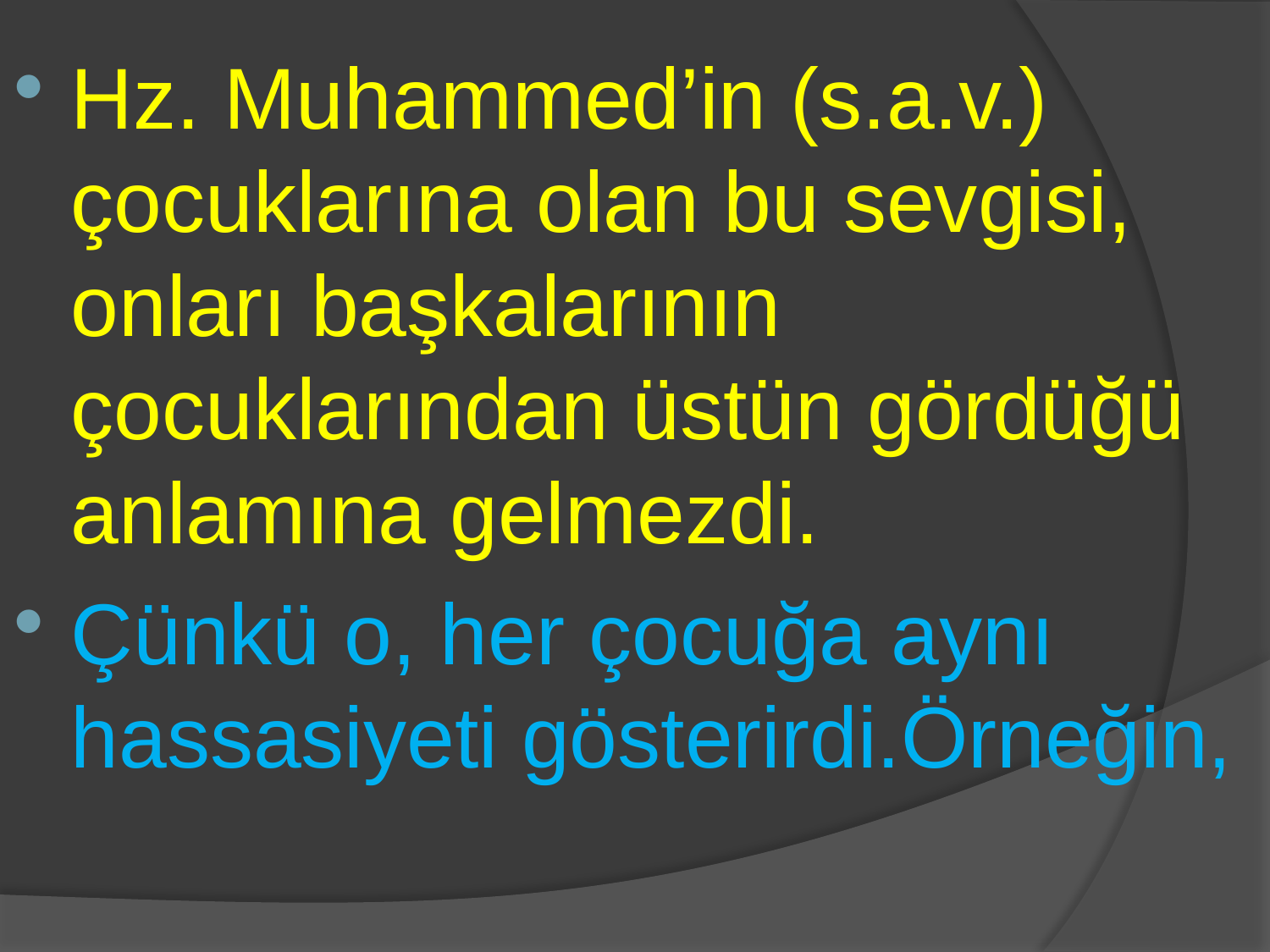

Hz. Muhammed’in (s.a.v.) çocuklarına olan bu sevgisi, onları başkalarının çocuklarından üstün gördüğü anlamına gelmezdi.
Çünkü o, her çocuğa aynı hassasiyeti gösterirdi.Örneğin,